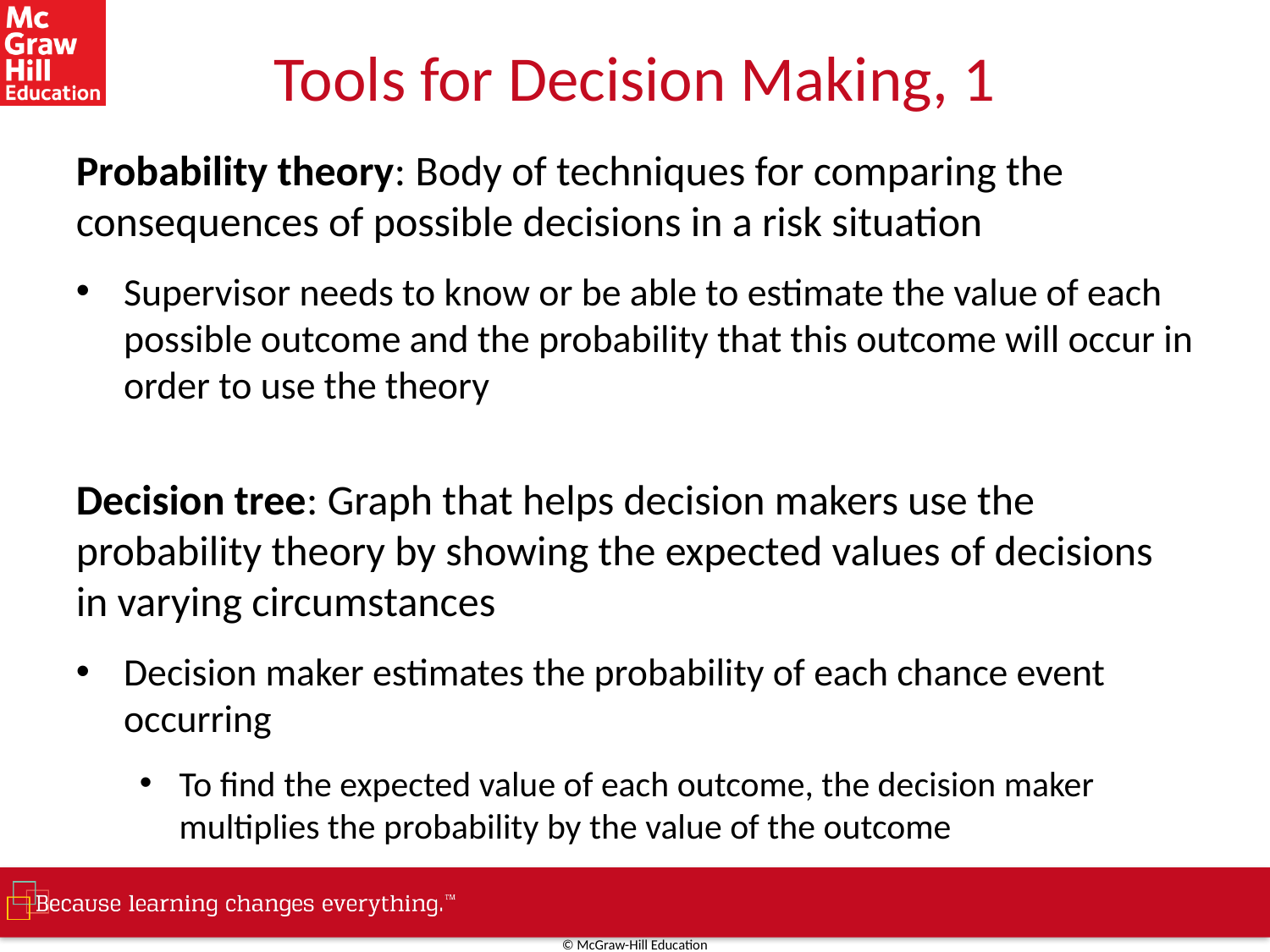

# Tools for Decision Making, 1
Probability theory: Body of techniques for comparing the consequences of possible decisions in a risk situation
Supervisor needs to know or be able to estimate the value of each possible outcome and the probability that this outcome will occur in order to use the theory

Decision tree: Graph that helps decision makers use the probability theory by showing the expected values of decisions in varying circumstances
Decision maker estimates the probability of each chance event occurring
To find the expected value of each outcome, the decision maker multiplies the probability by the value of the outcome